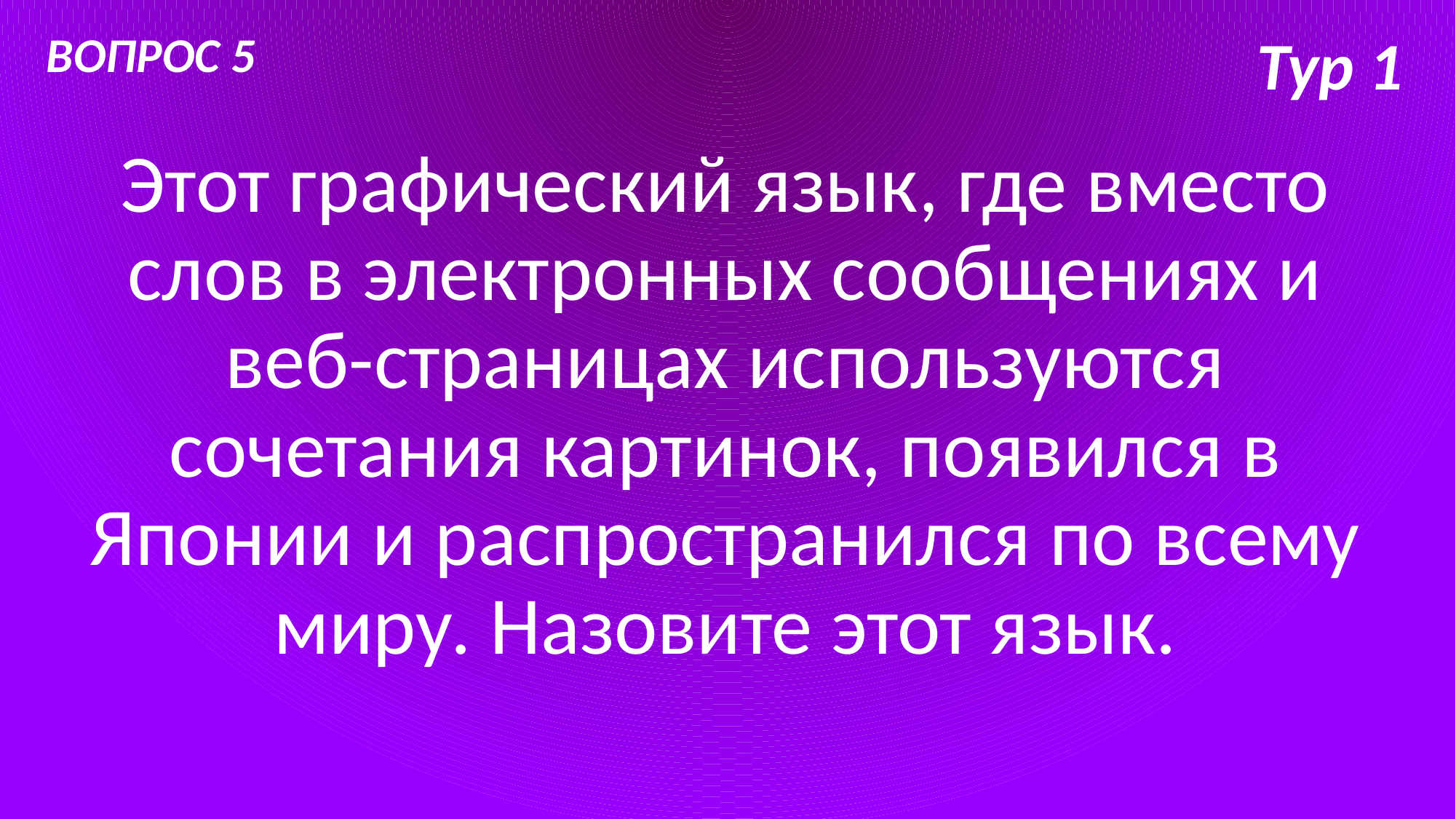

ВОПРОС 5
# Тур 1
Этот графический язык, где вместо слов в электронных сообщениях и веб-страницах используются сочетания картинок, появился в Японии и распространился по всему миру. Назовите этот язык.